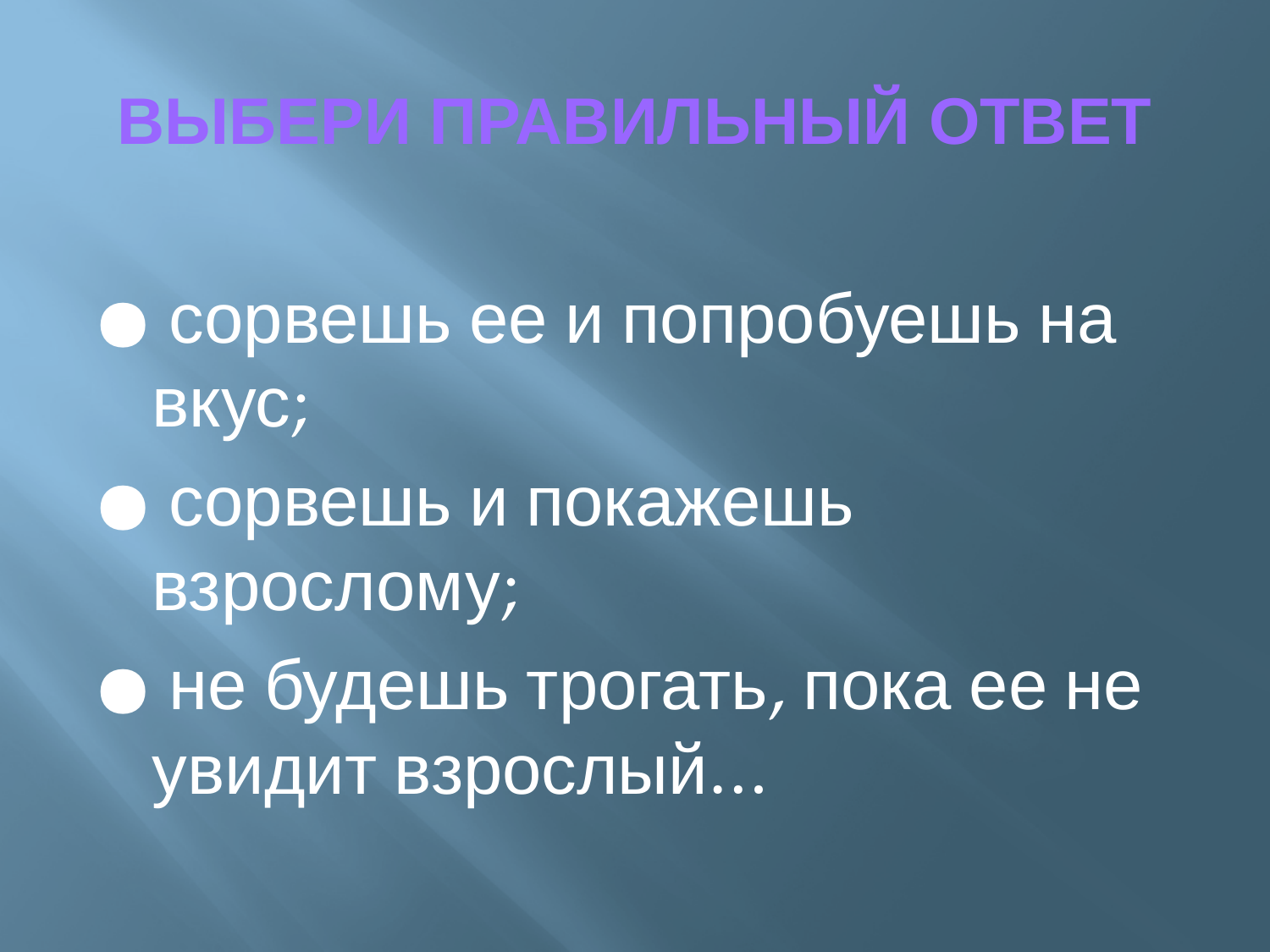

# ВЫБЕРИ ПРАВИЛЬНЫЙ ОТВЕТ
● сорвешь ее и попробуешь на вкус;
● сорвешь и покажешь взрослому;
● не будешь трогать, пока ее не увидит взрослый…